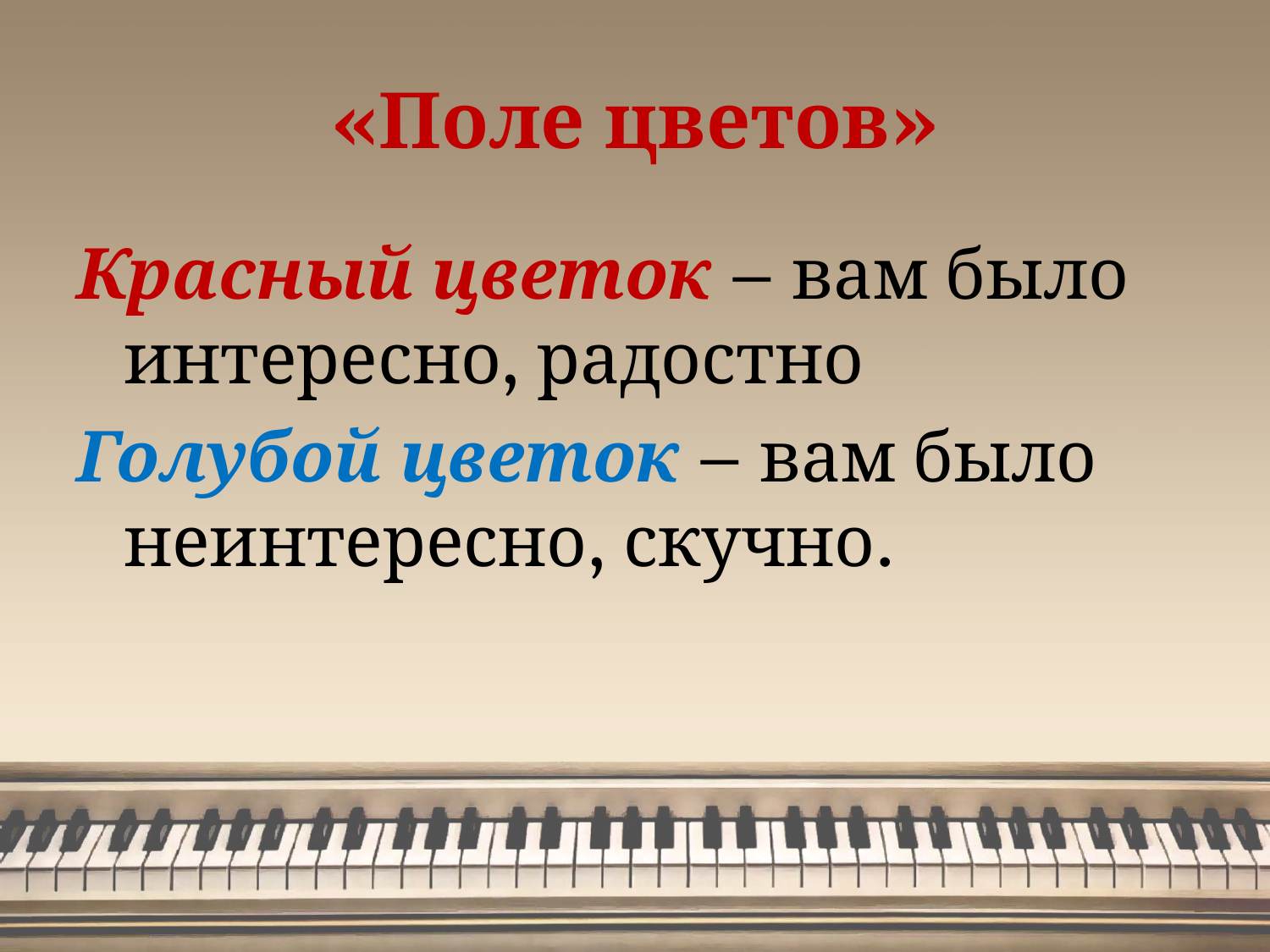

# «Поле цветов»
Красный цветок – вам было интересно, радостно
Голубой цветок – вам было неинтересно, скучно.